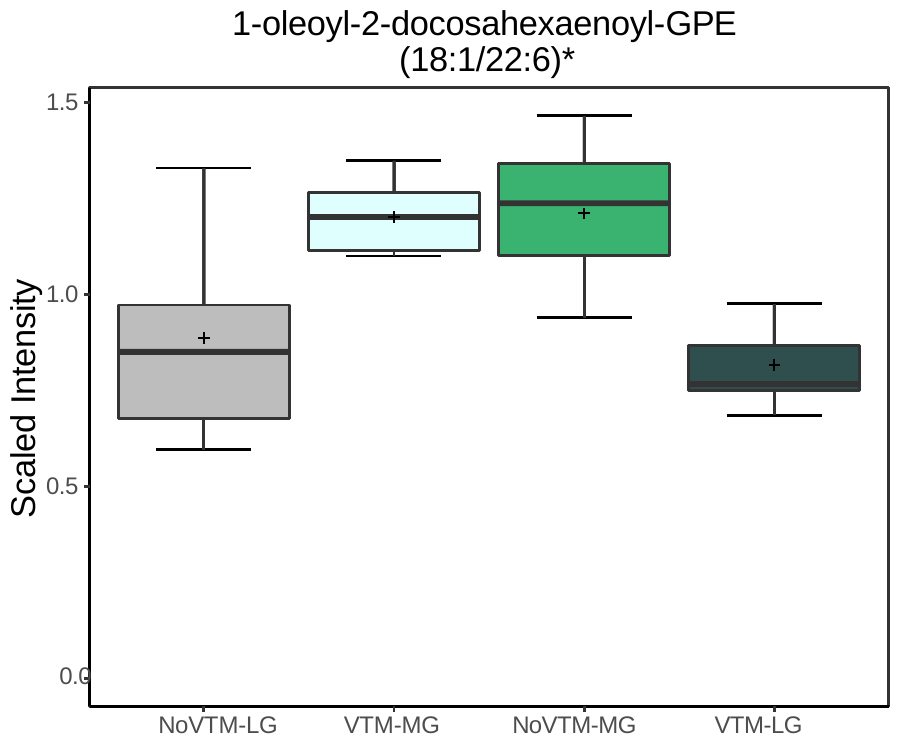

# 1-oleoyl-2-docosahexaenoyl-GPE (18:1/22:6)*
1.5

Scaled Intensity
1.0

0.5
0.0
NoVTM-LG
VTM-MG
NoVTM-MG
VTM-LG